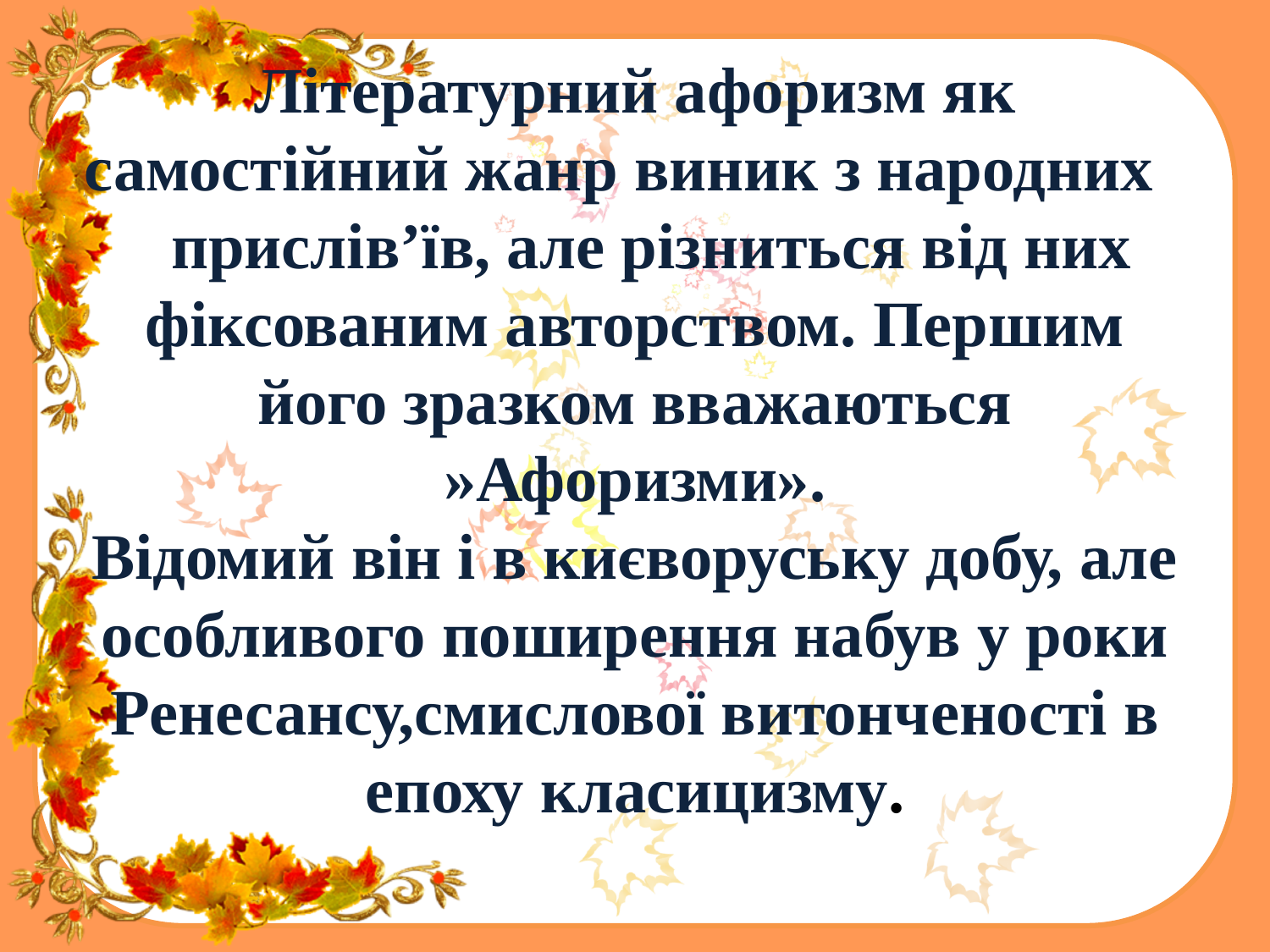

# Літературний афоризм як самостійний жанр виник з народних     прислів’їв, але різниться від них фіксованим авторством. Першим його зразком вважаються »Афоризми». Відомий він і в києворуську добу, але особливого поширення набув у роки Ренесансу,смислової витонченості в епоху класицизму.